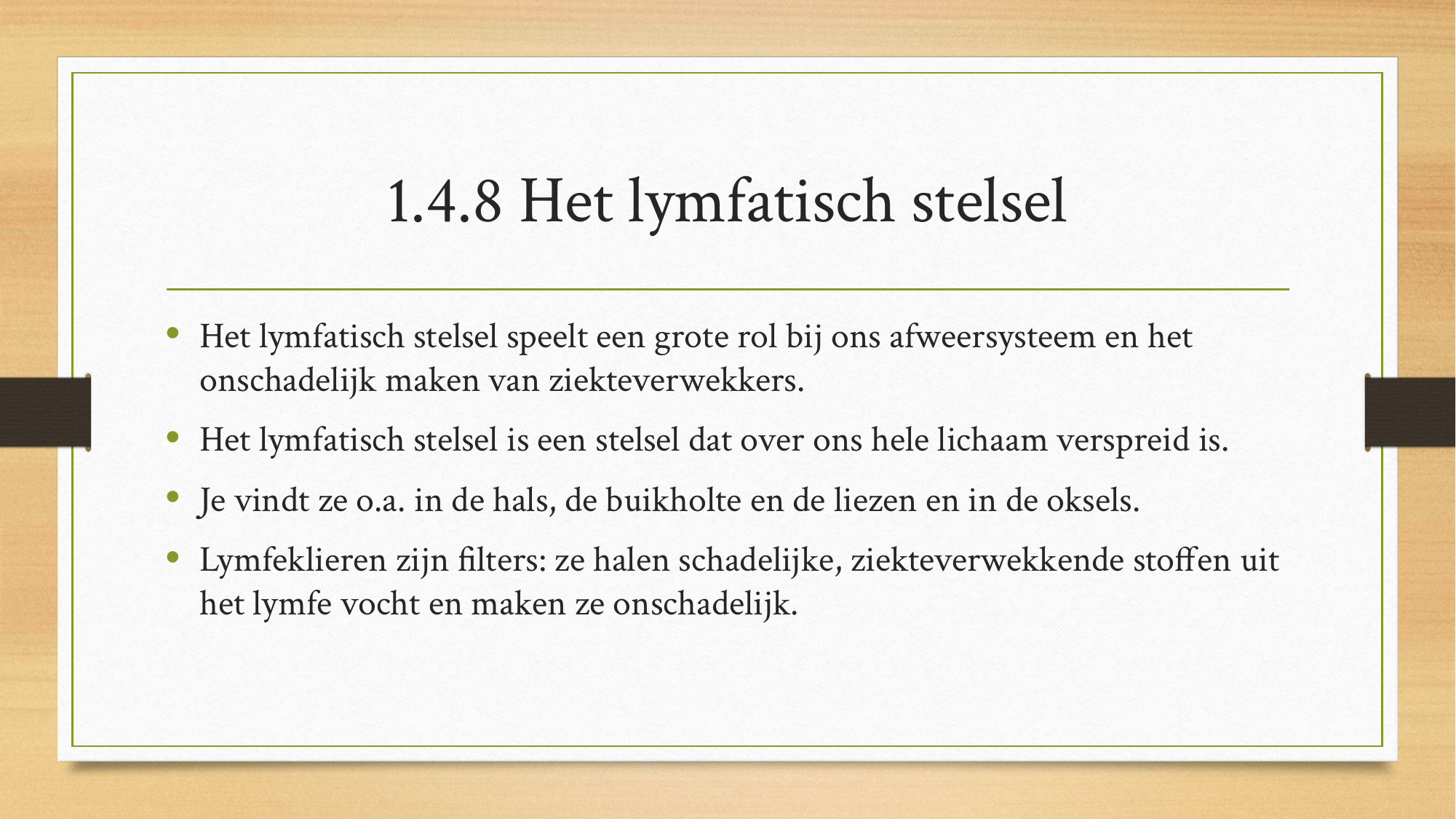

# 1.4.8 Het lymfatisch stelsel
Het lymfatisch stelsel speelt een grote rol bij ons afweersysteem en het onschadelijk maken van ziekteverwekkers.
Het lymfatisch stelsel is een stelsel dat over ons hele lichaam verspreid is.
Je vindt ze o.a. in de hals, de buikholte en de liezen en in de oksels.
Lymfeklieren zijn filters: ze halen schadelijke, ziekteverwekkende stoffen uit het lymfe vocht en maken ze onschadelijk.